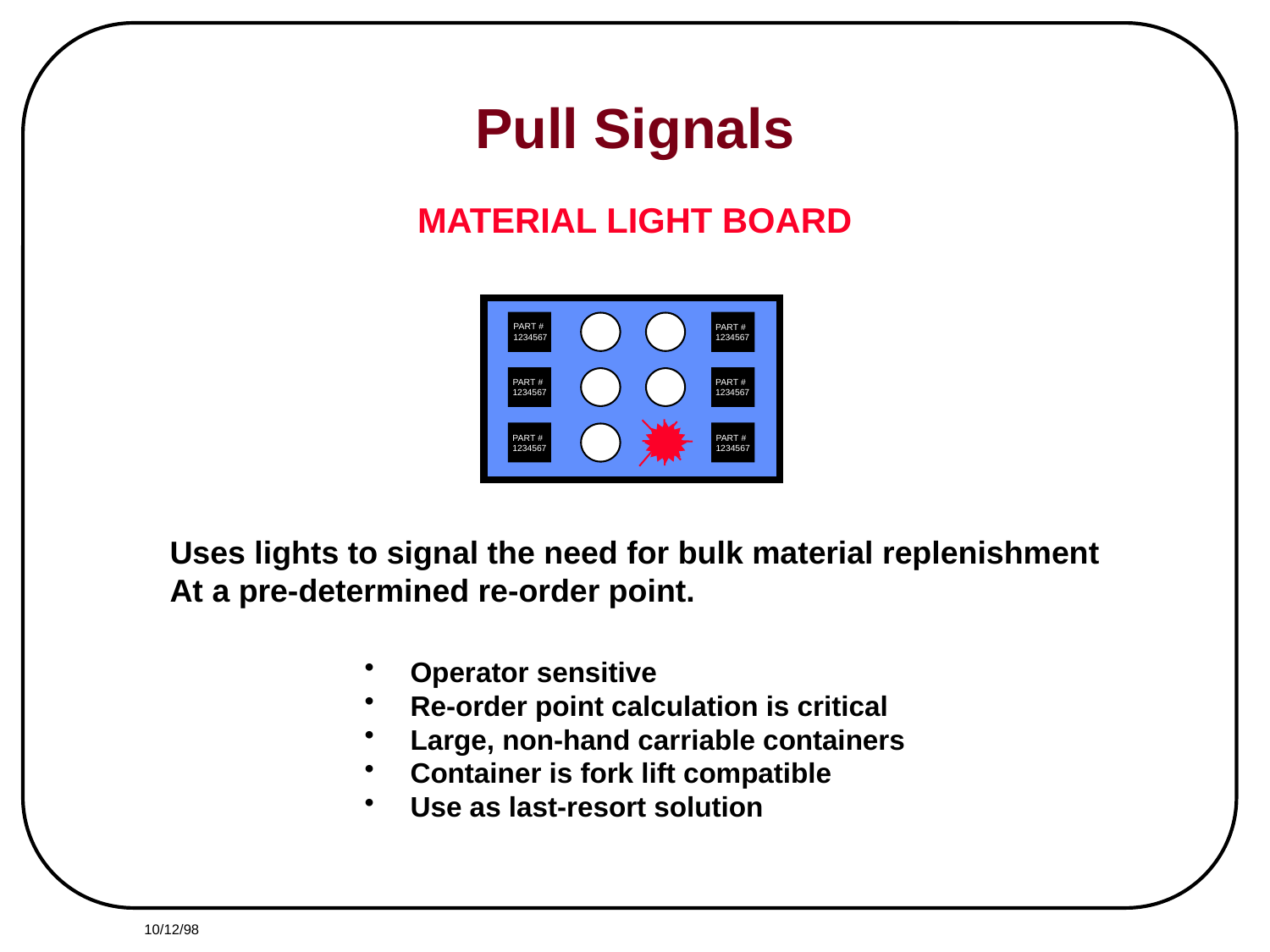

Pull Signals

MATERIAL LIGHT BOARD

PART #
1234567
PART #
1234567

PART #
1234567
PART #
1234567

PART #
1234567
PART #
1234567
Uses lights to signal the need for bulk material replenishment
At a pre-determined re-order point.
  Operator sensitive
  Re-order point calculation is critical
  Large, non-hand carriable containers
  Container is fork lift compatible
  Use as last-resort solution
10/12/98